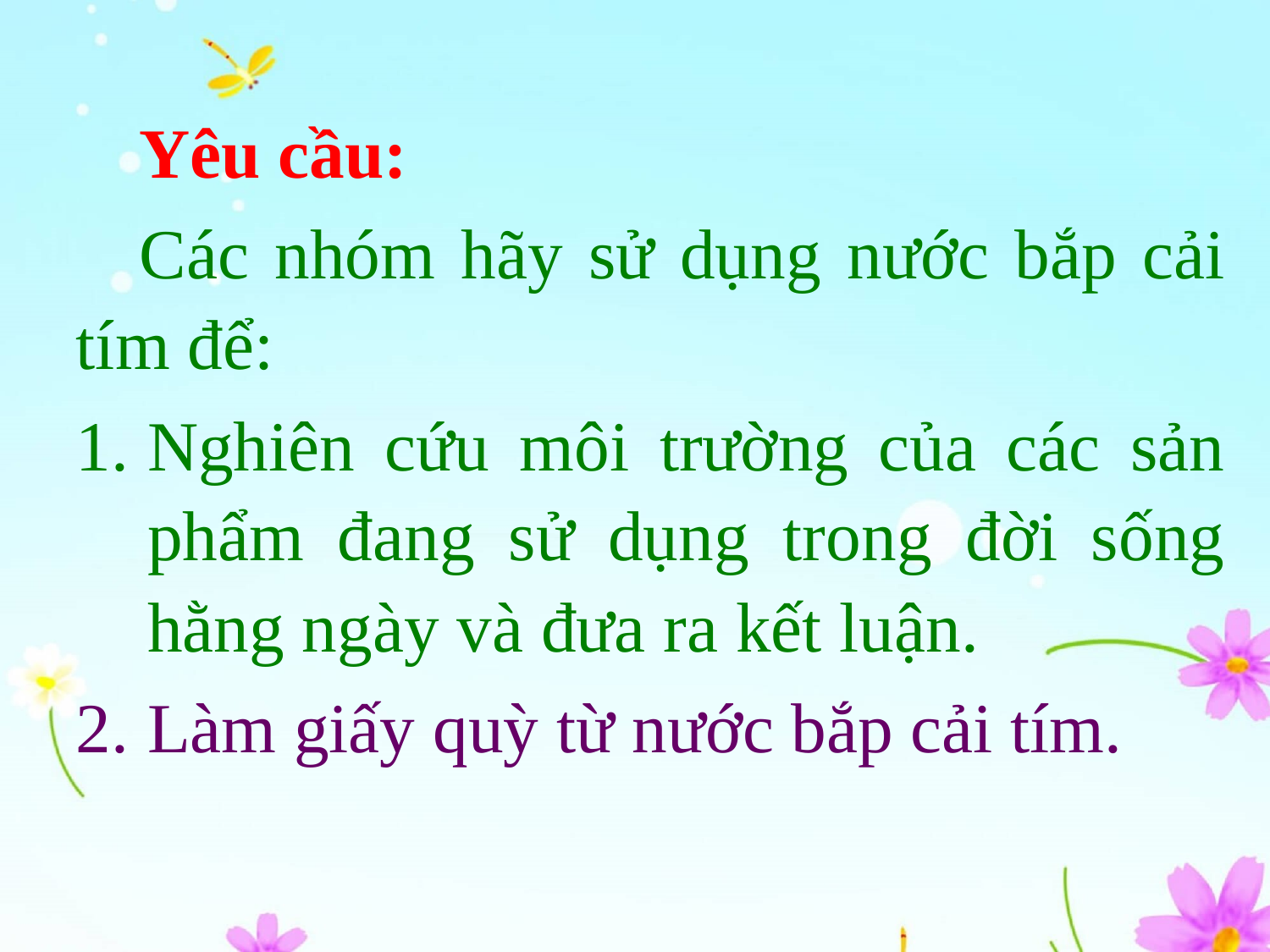

Yêu cầu:
Các nhóm hãy sử dụng nước bắp cải tím để:
Nghiên cứu môi trường của các sản phẩm đang sử dụng trong đời sống hằng ngày và đưa ra kết luận.
Làm giấy quỳ từ nước bắp cải tím.